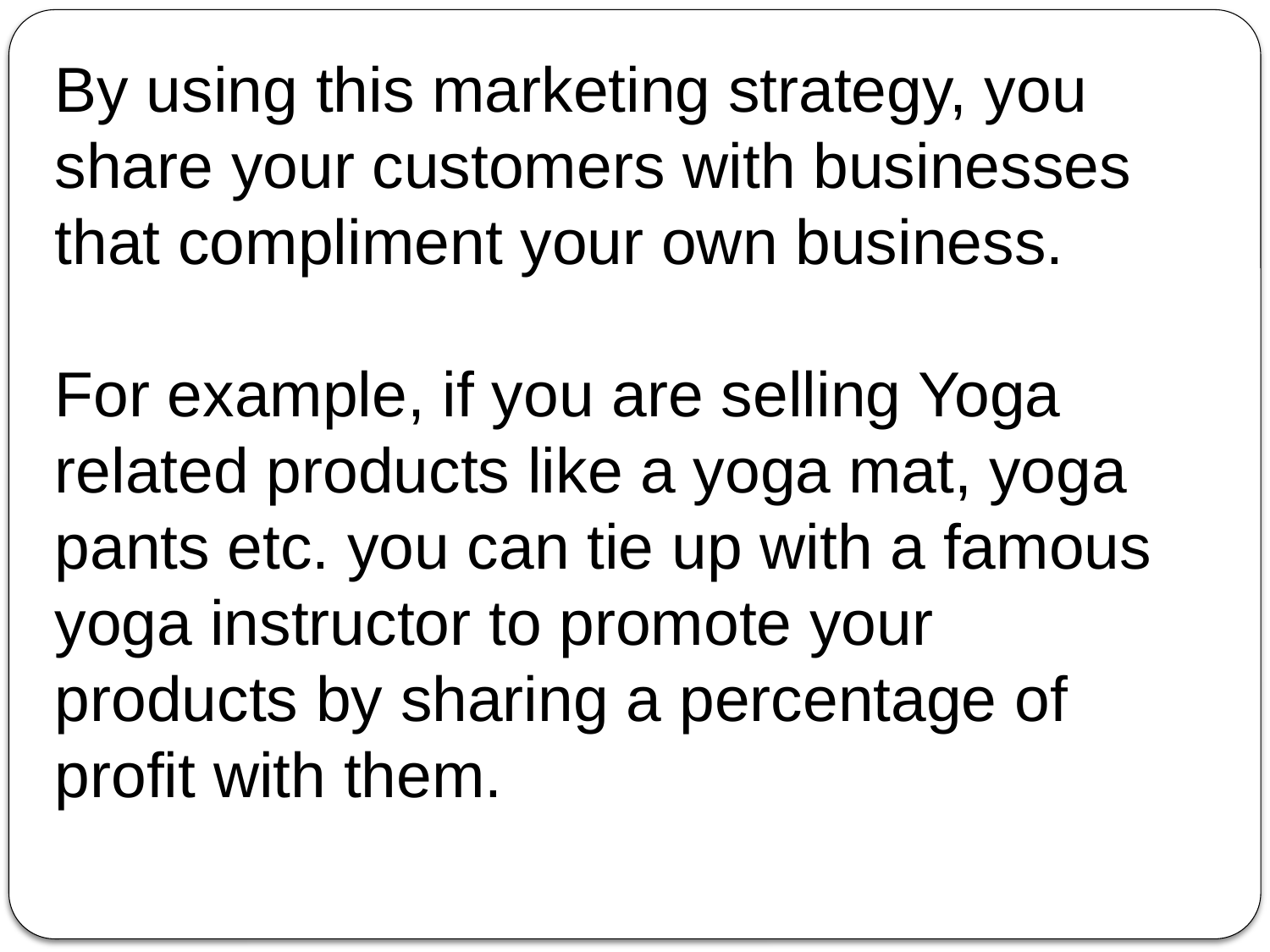

By using this marketing strategy, you share your customers with businesses that compliment your own business.

For example, if you are selling Yoga related products like a yoga mat, yoga pants etc. you can tie up with a famous yoga instructor to promote your products by sharing a percentage of profit with them.